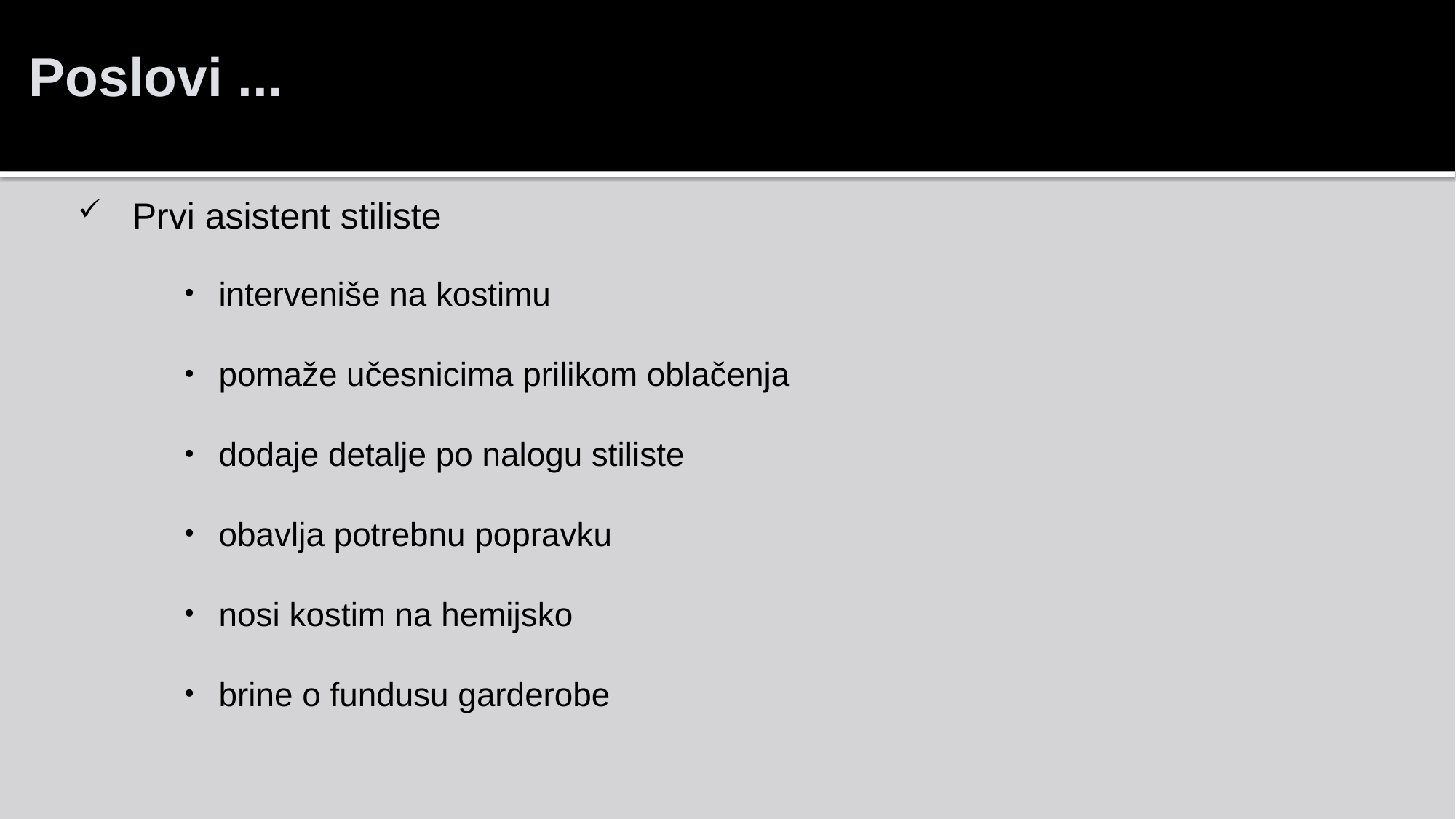

Poslovi ...
Prvi asistent stiliste

interveniše na kostimu

pomaže učesnicima prilikom oblačenja

dodaje detalje po nalogu stiliste

obavlja potrebnu popravku

nosi kostim na hemijsko

brine o fundusu garderobe